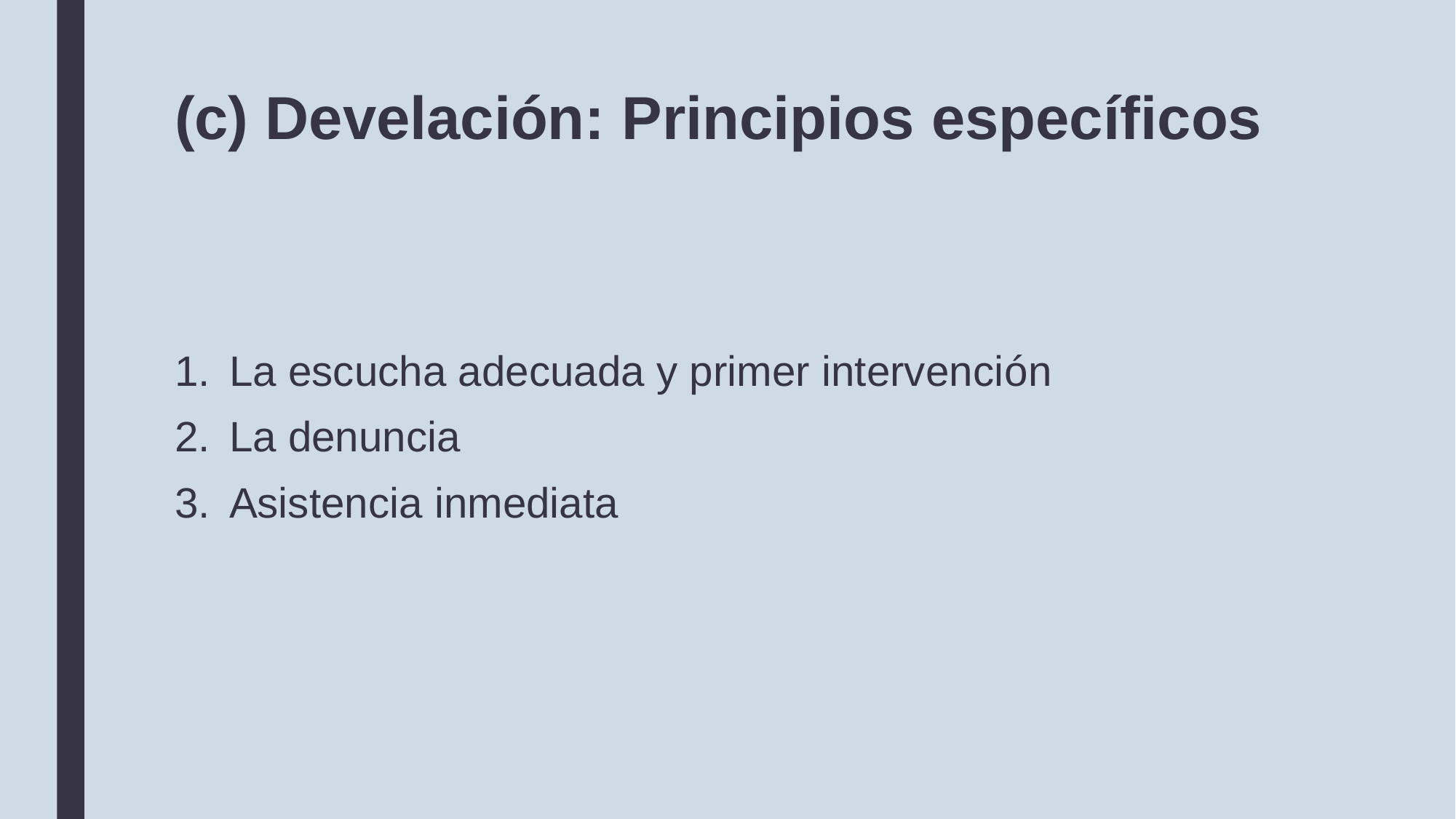

# (c) Develación: Principios específicos

La escucha adecuada y primer intervención
La denuncia
Asistencia inmediata